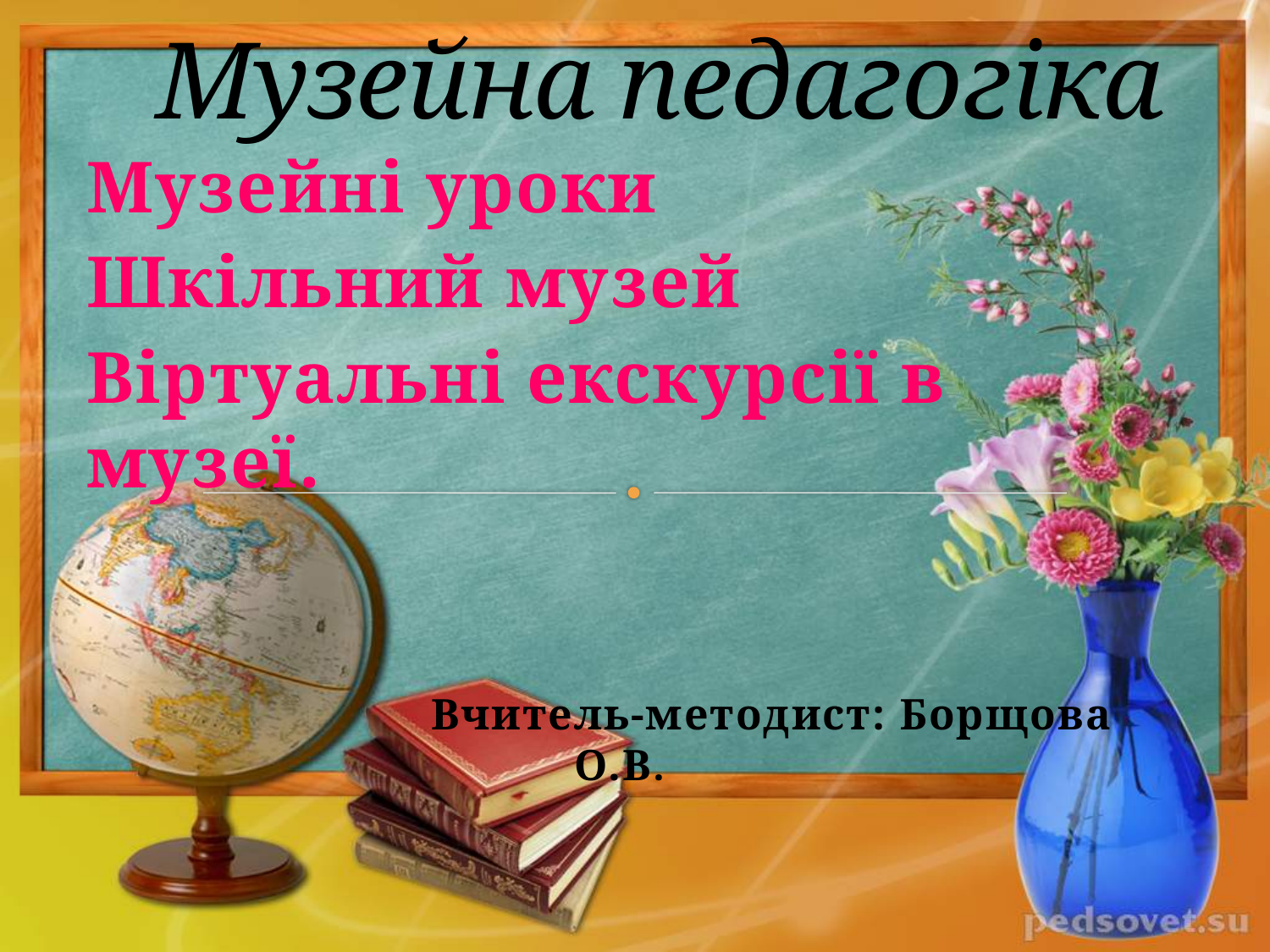

# Музейна педагогіка
Музейні уроки
Шкільний музей
Віртуальні екскурсії в музеї.

                        Вчитель-методист: Борщова О.В.